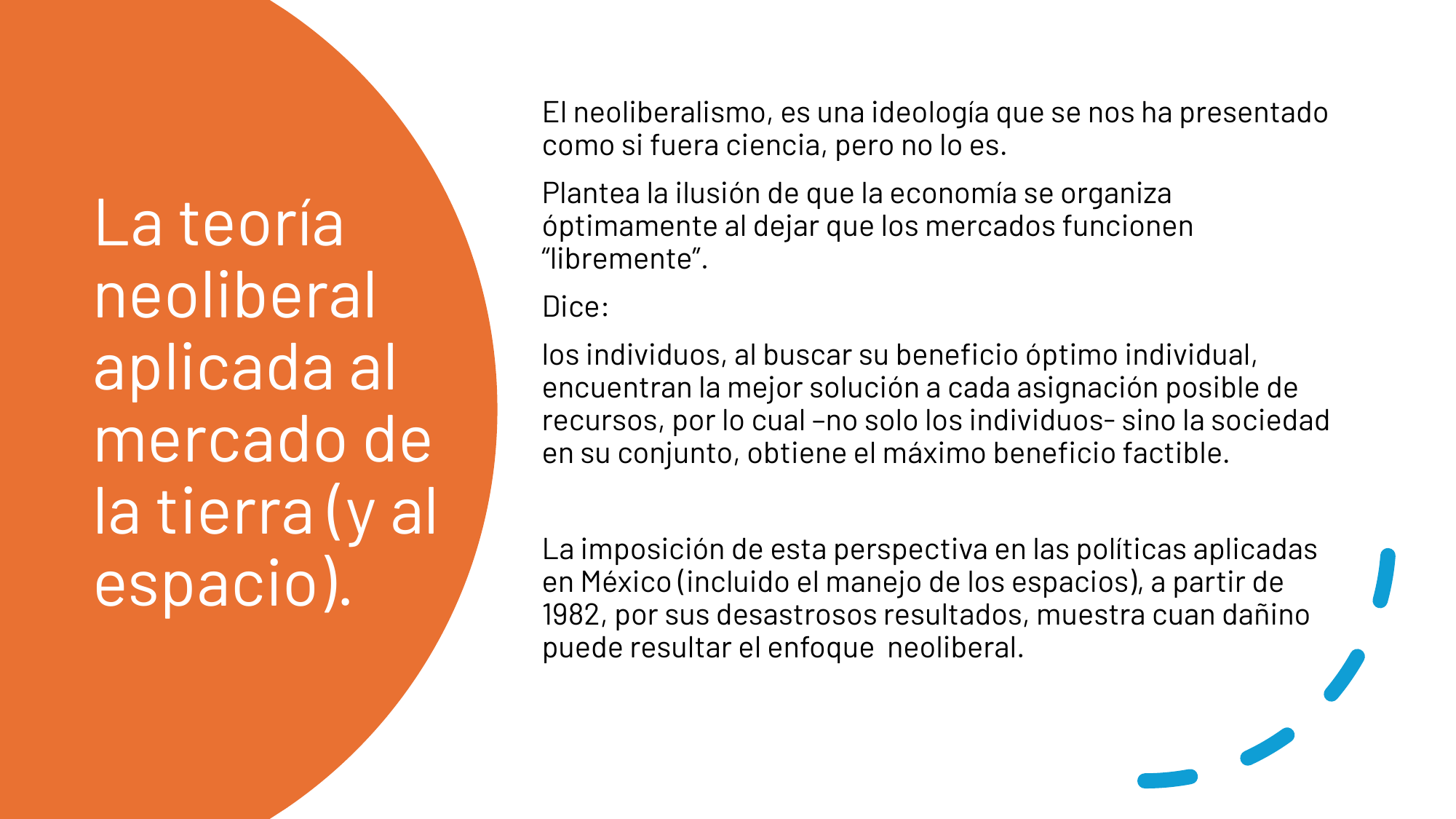

El neoliberalismo, es una ideología que se nos ha presentado como si fuera ciencia, pero no lo es.
Plantea la ilusión de que la economía se organiza óptimamente al dejar que los mercados funcionen “libremente”.
Dice:
los individuos, al buscar su beneficio óptimo individual, encuentran la mejor solución a cada asignación posible de recursos, por lo cual –no solo los individuos- sino la sociedad en su conjunto, obtiene el máximo beneficio factible.

La imposición de esta perspectiva en las políticas aplicadas en México (incluido el manejo de los espacios), a partir de  1982, por sus desastrosos resultados, muestra cuan dañino puede resultar el enfoque  neoliberal.

# La teoría neoliberal aplicada al mercado de la tierra (y al espacio).